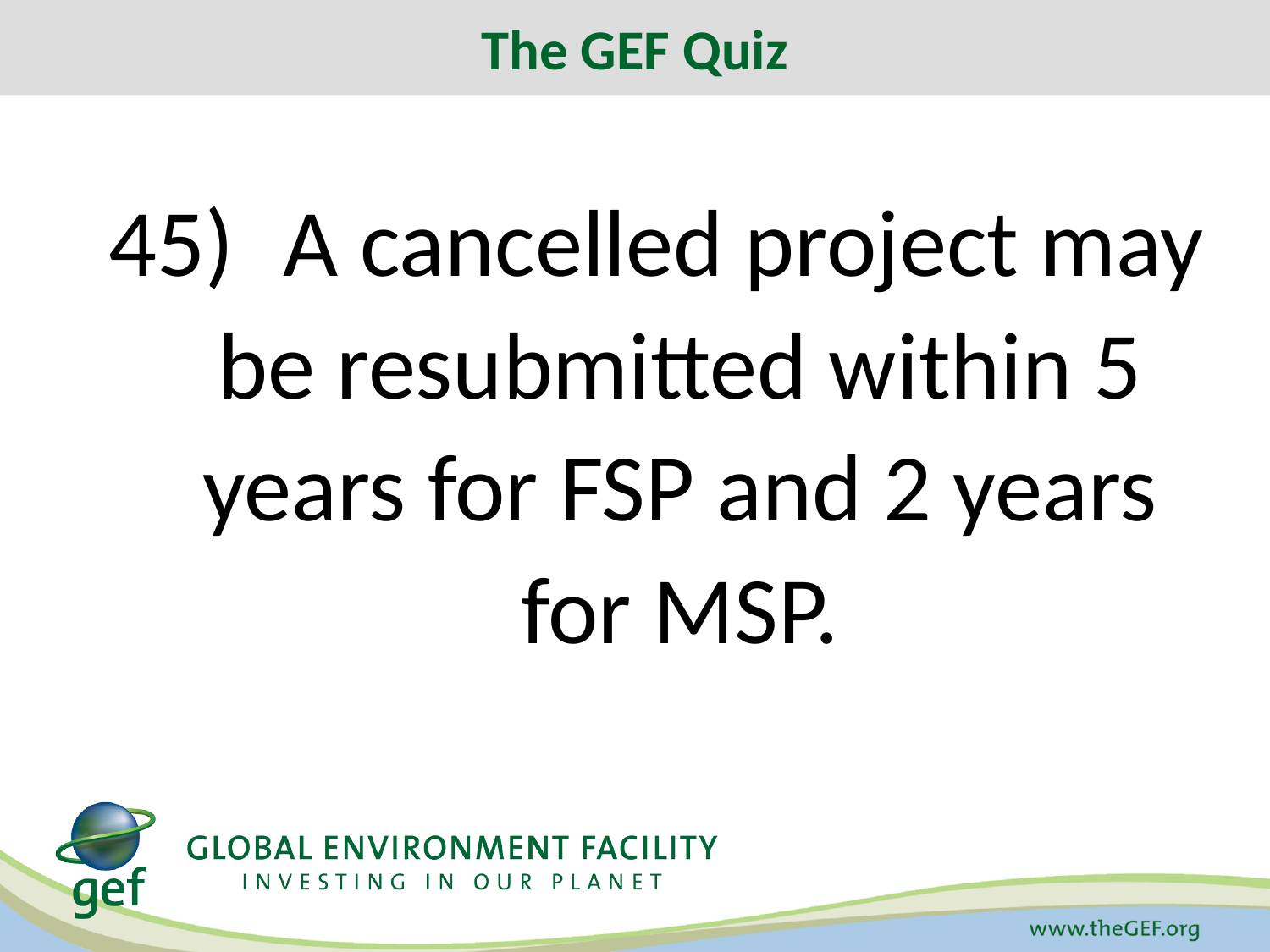

The GEF Quiz
# 45)	A cancelled project may be resubmitted within 5 years for FSP and 2 years for MSP.